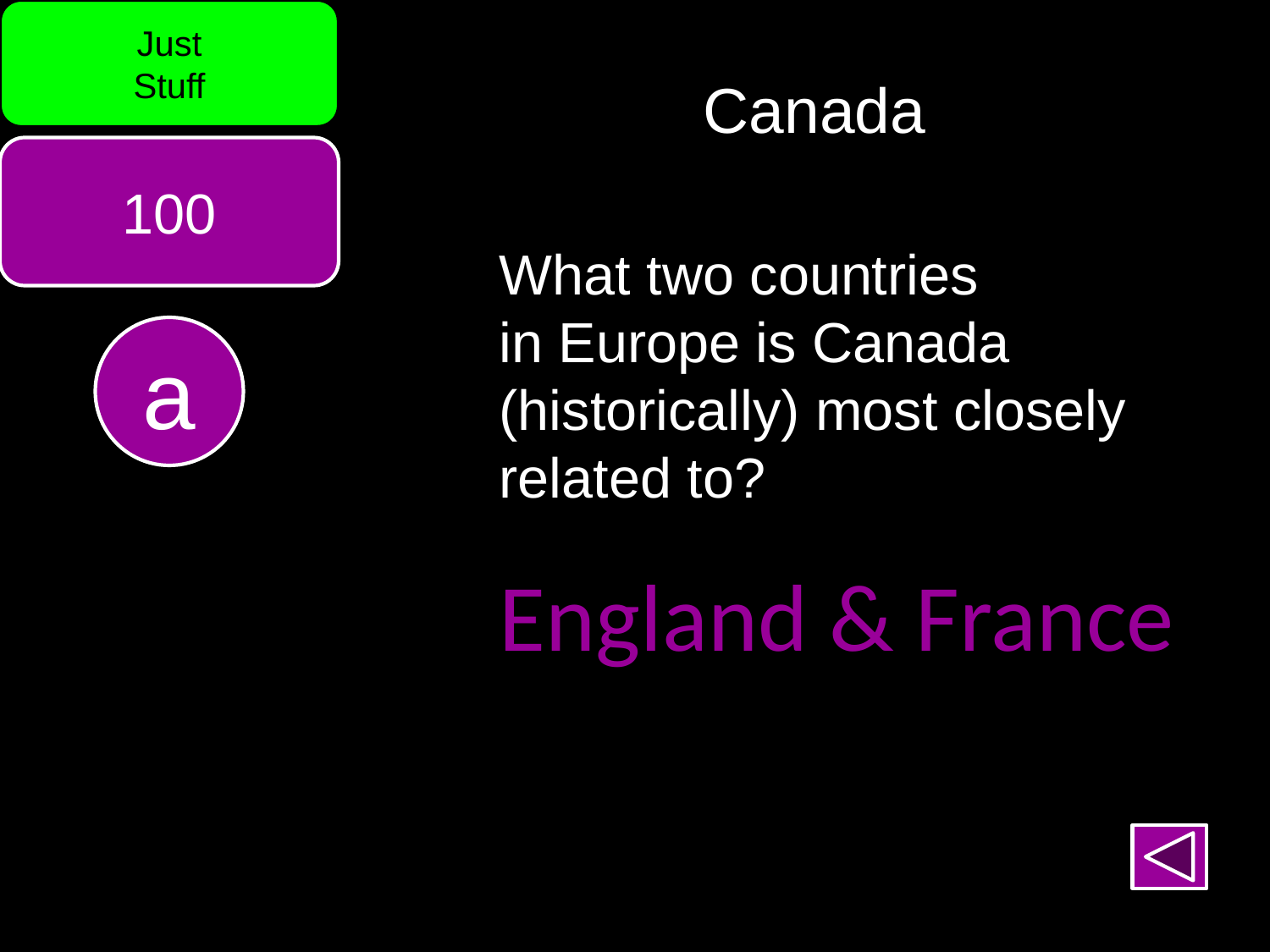

Just
Stuff
Canada
100
What two countries
in Europe is Canada (historically) most closely related to?
a
England & France